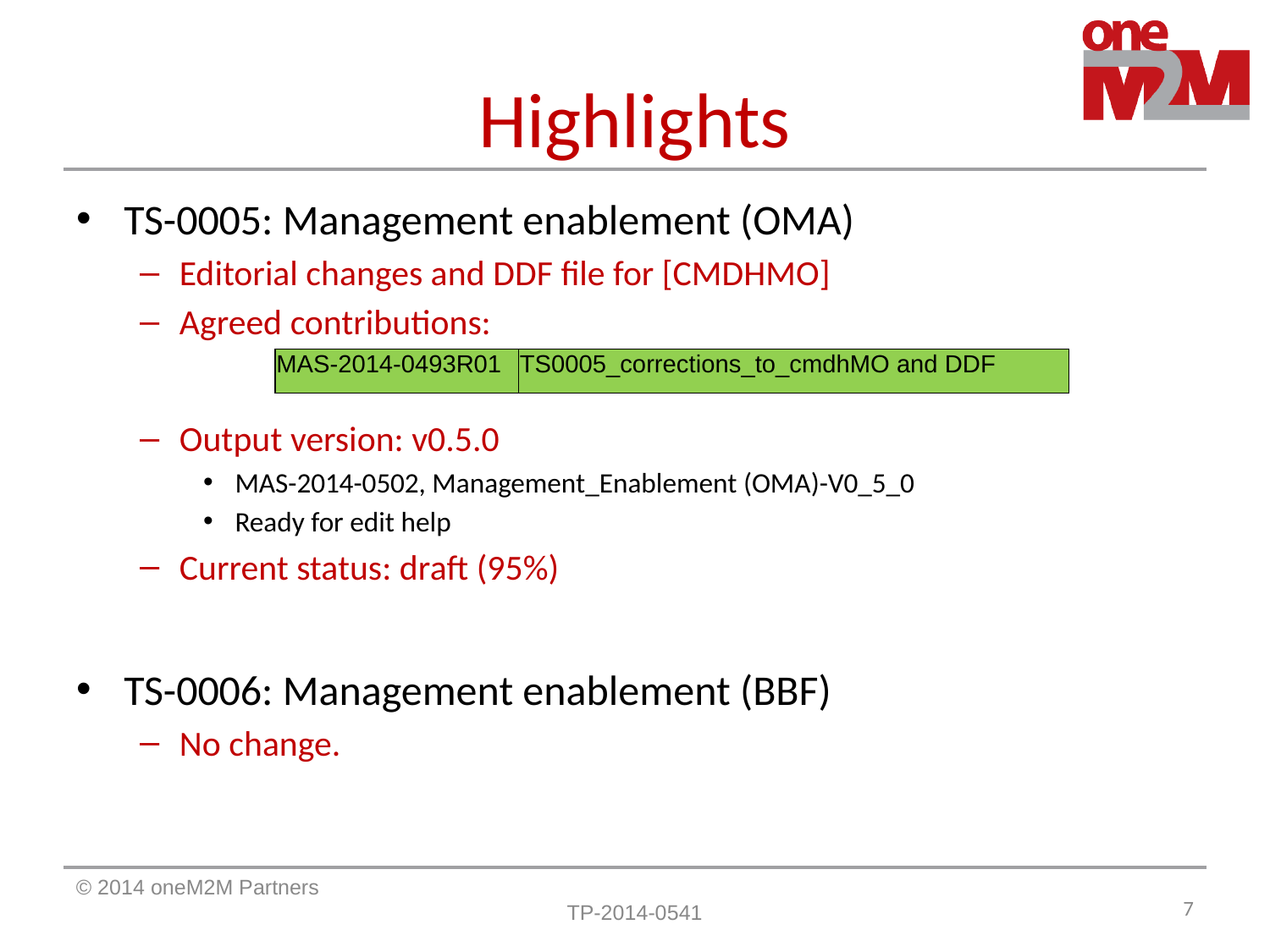

# Highlights
TS-0005: Management enablement (OMA)
Editorial changes and DDF file for [CMDHMO]
Agreed contributions:

Output version: v0.5.0
MAS-2014-0502, Management_Enablement (OMA)-V0_5_0
Ready for edit help
Current status: draft (95%)

TS-0006: Management enablement (BBF)
No change.
| MAS-2014-0493R01 | TS0005\_corrections\_to\_cmdhMO and DDF |
| --- | --- |
7